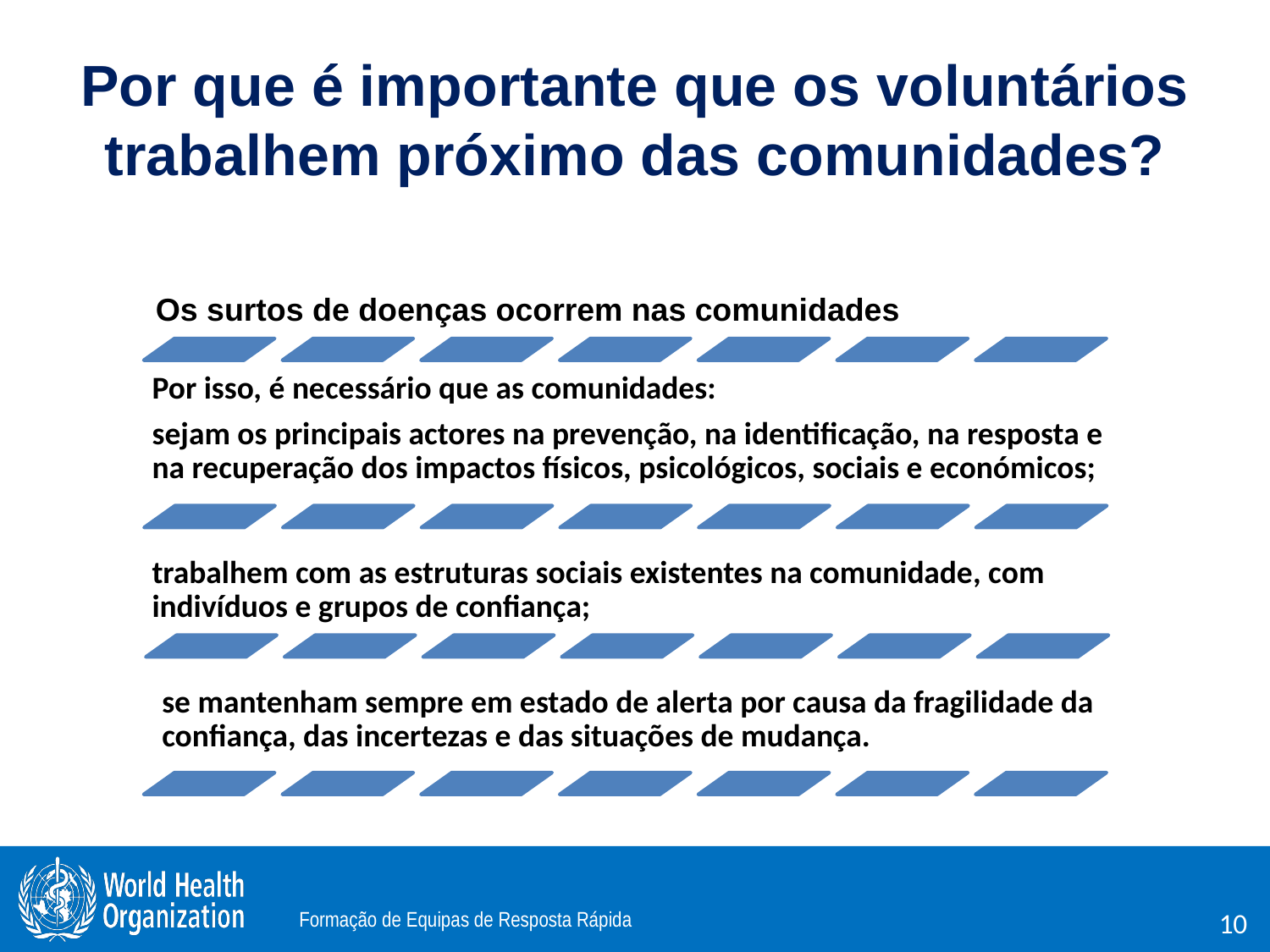

# Por que é importante que os voluntários trabalhem próximo das comunidades?
Os surtos de doenças ocorrem nas comunidades

Por isso, é necessário que as comunidades:
sejam os principais actores na prevenção, na identificação, na resposta e na recuperação dos impactos físicos, psicológicos, sociais e económicos;
trabalhem com as estruturas sociais existentes na comunidade, com indivíduos e grupos de confiança;
se mantenham sempre em estado de alerta por causa da fragilidade da confiança, das incertezas e das situações de mudança.